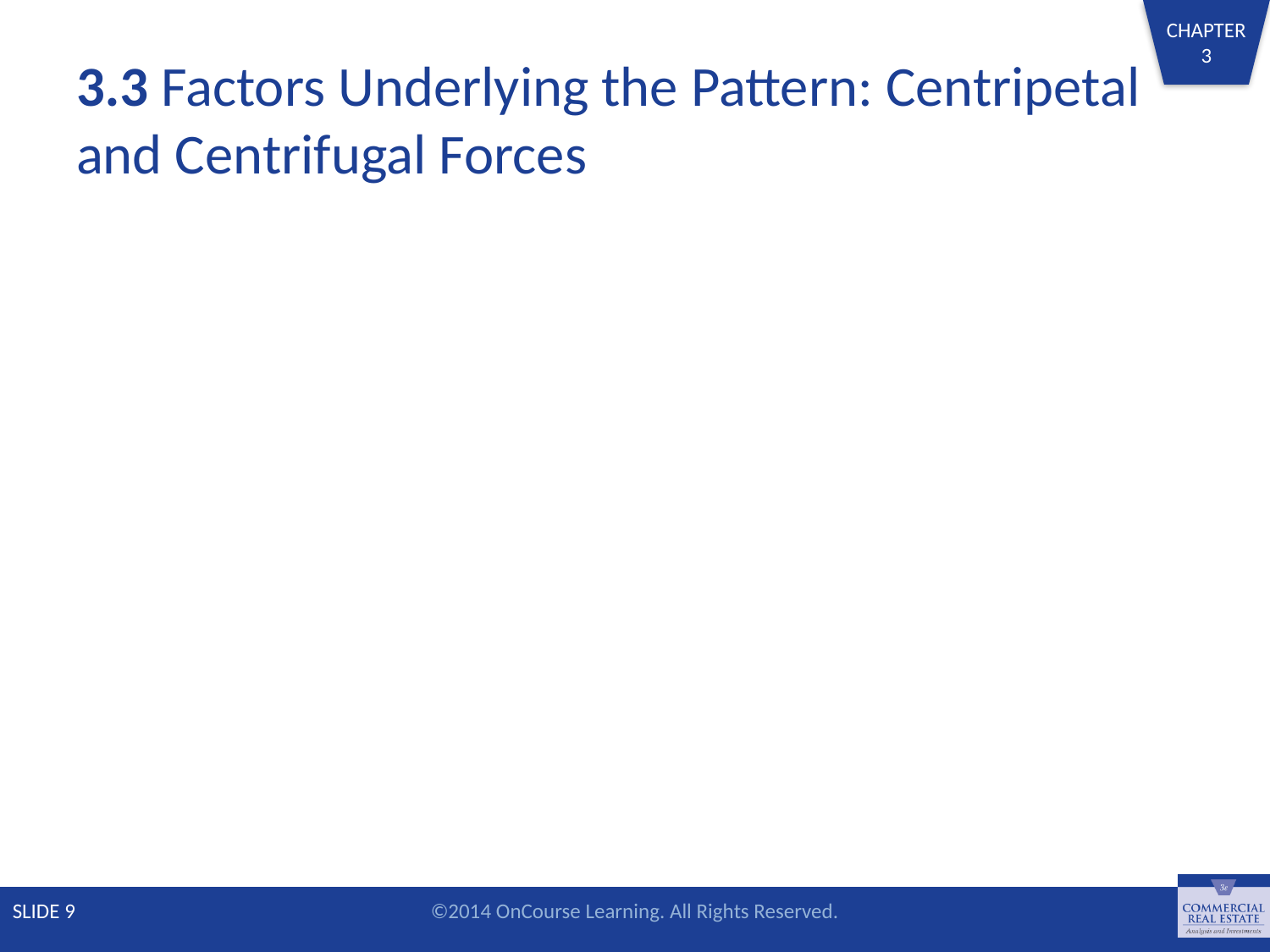

# 3.3 Factors Underlying the Pattern: Centripetal and Centrifugal Forces

SLIDE 9